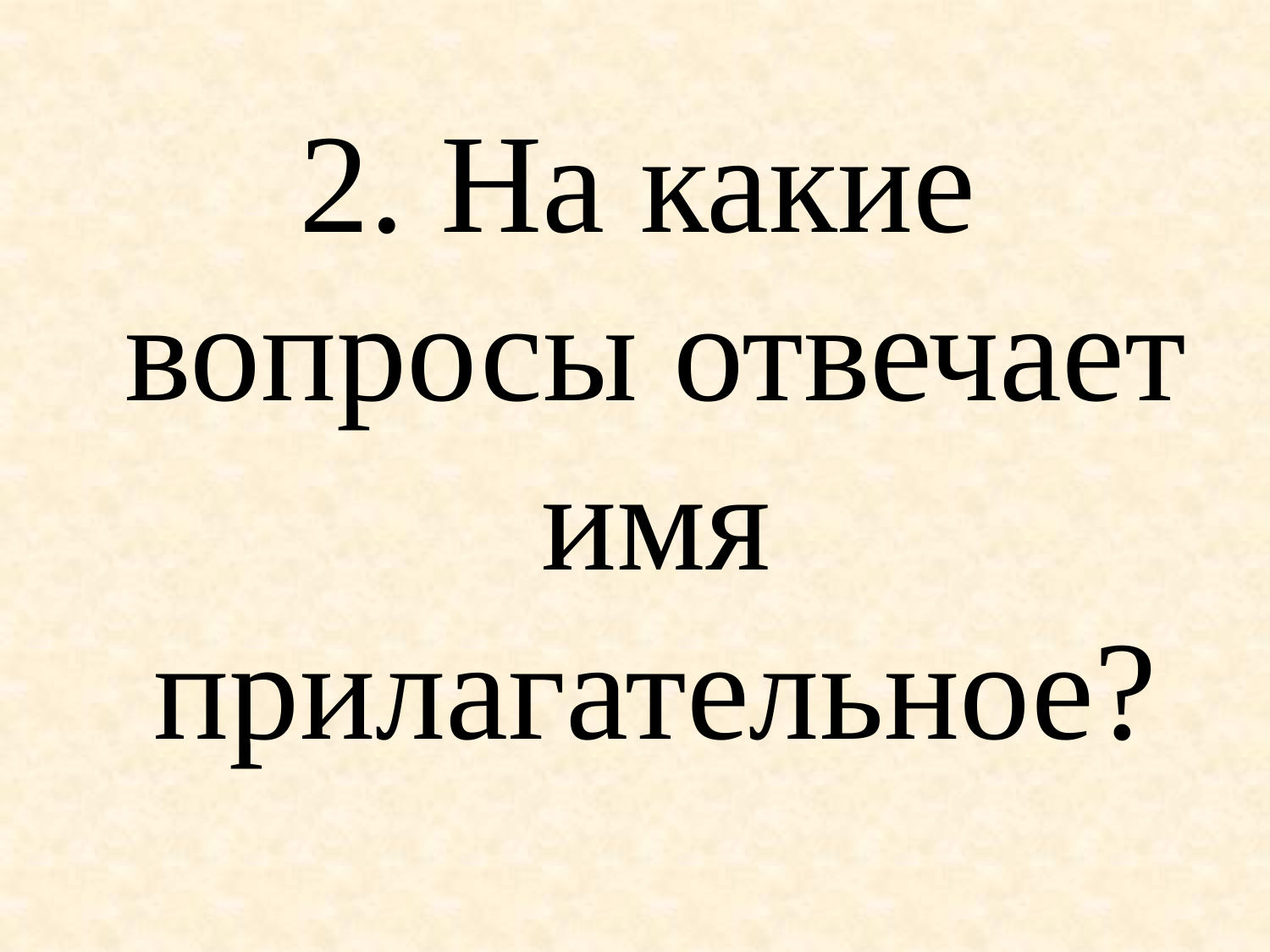

2. На какие вопросы отвечает имя
	прилагательное?